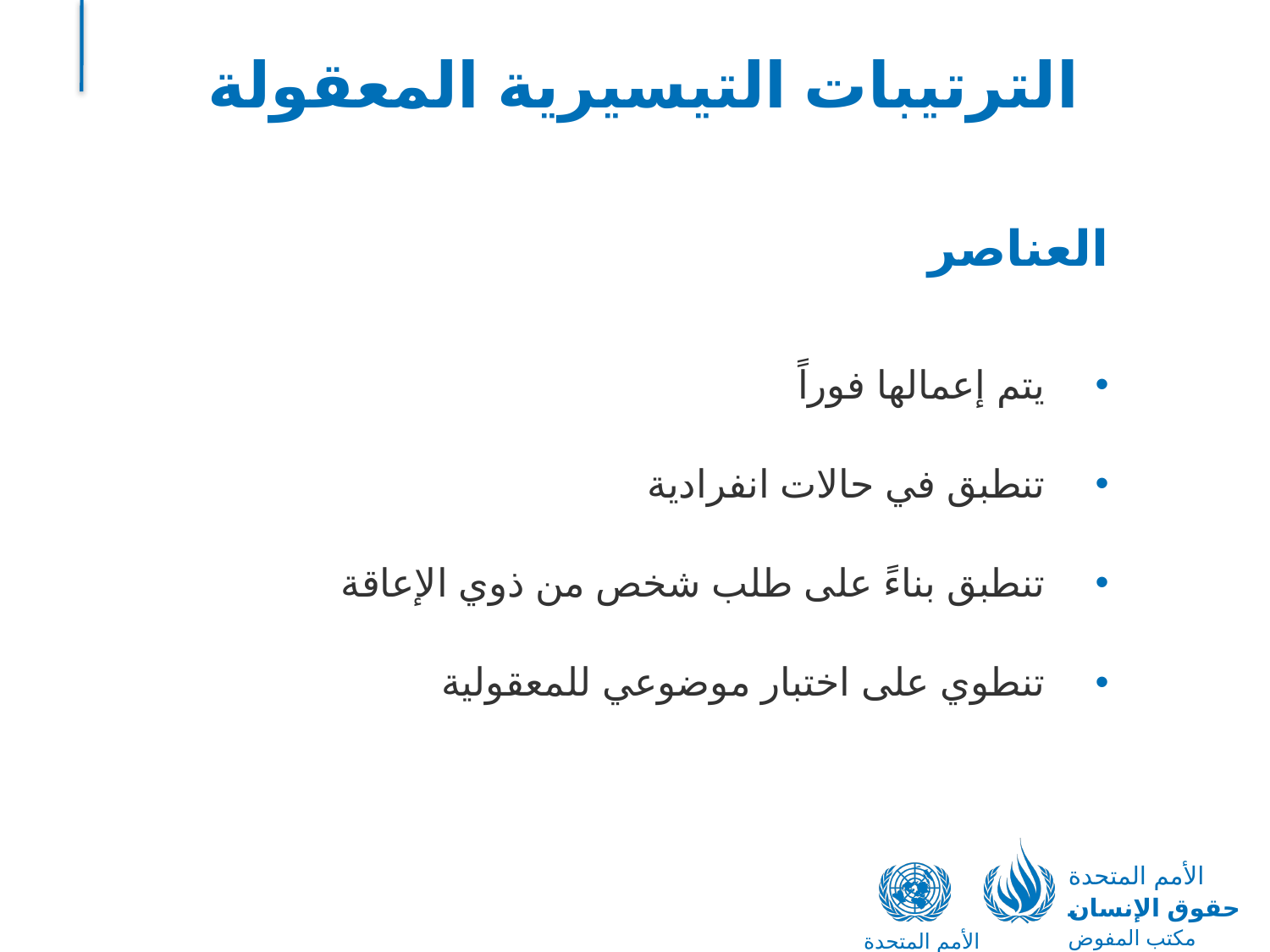

# الترتيبات التيسيرية المعقولة
العناصر

يتم إعمالها فوراً

تنطبق في حالات انفرادية

تنطبق بناءً على طلب شخص من ذوي الإعاقة

تنطوي على اختبار موضوعي للمعقولية
الأمم المتحدة
حقوق الإنسان
مكتب المفوض السامي
الأمم المتحدة